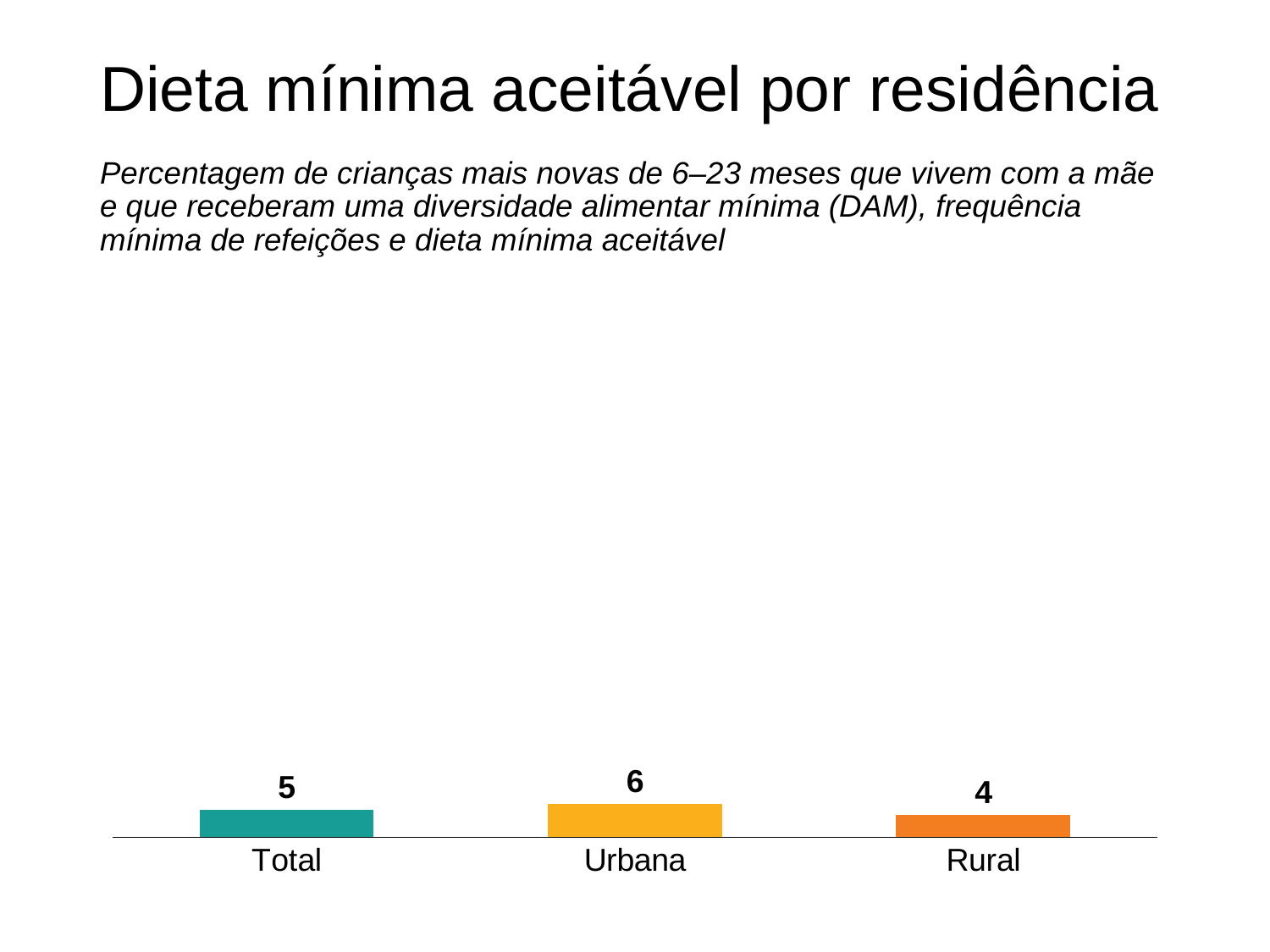

# Dieta mínima aceitável por residência
Percentagem de crianças mais novas de 6–23 meses que vivem com a mãe e que receberam uma diversidade alimentar mínima (DAM), frequência mínima de refeições e dieta mínima aceitável

### Chart

| Category | Total |
|---|---|
| Total | 5.0 |
| Urbana | 6.0 |
| Rural | 4.0 |